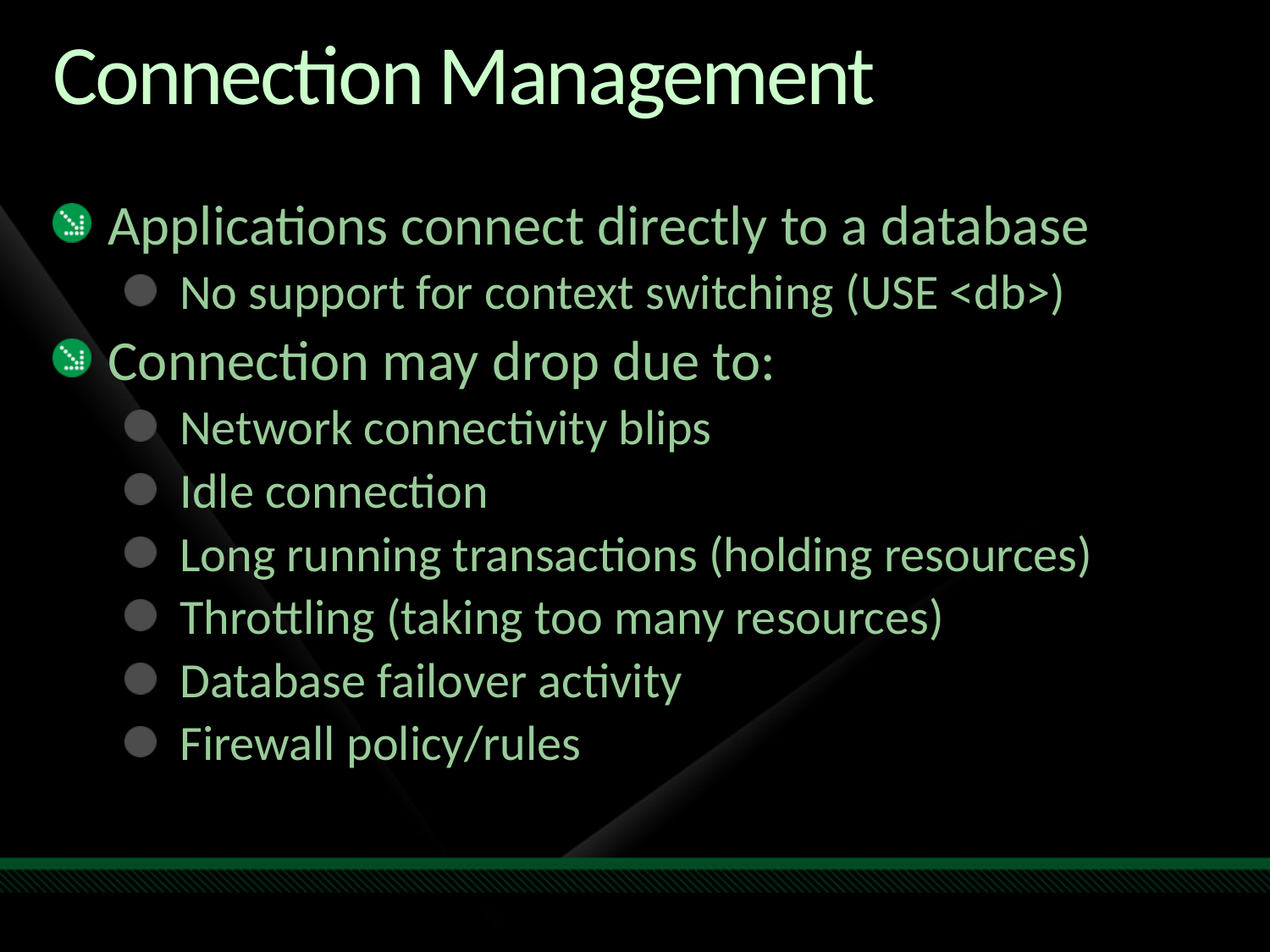

# Connection Management
Applications connect directly to a database
No support for context switching (USE <db>)
Connection may drop due to:
Network connectivity blips
Idle connection
Long running transactions (holding resources)
Throttling (taking too many resources)
Database failover activity
Firewall policy/rules